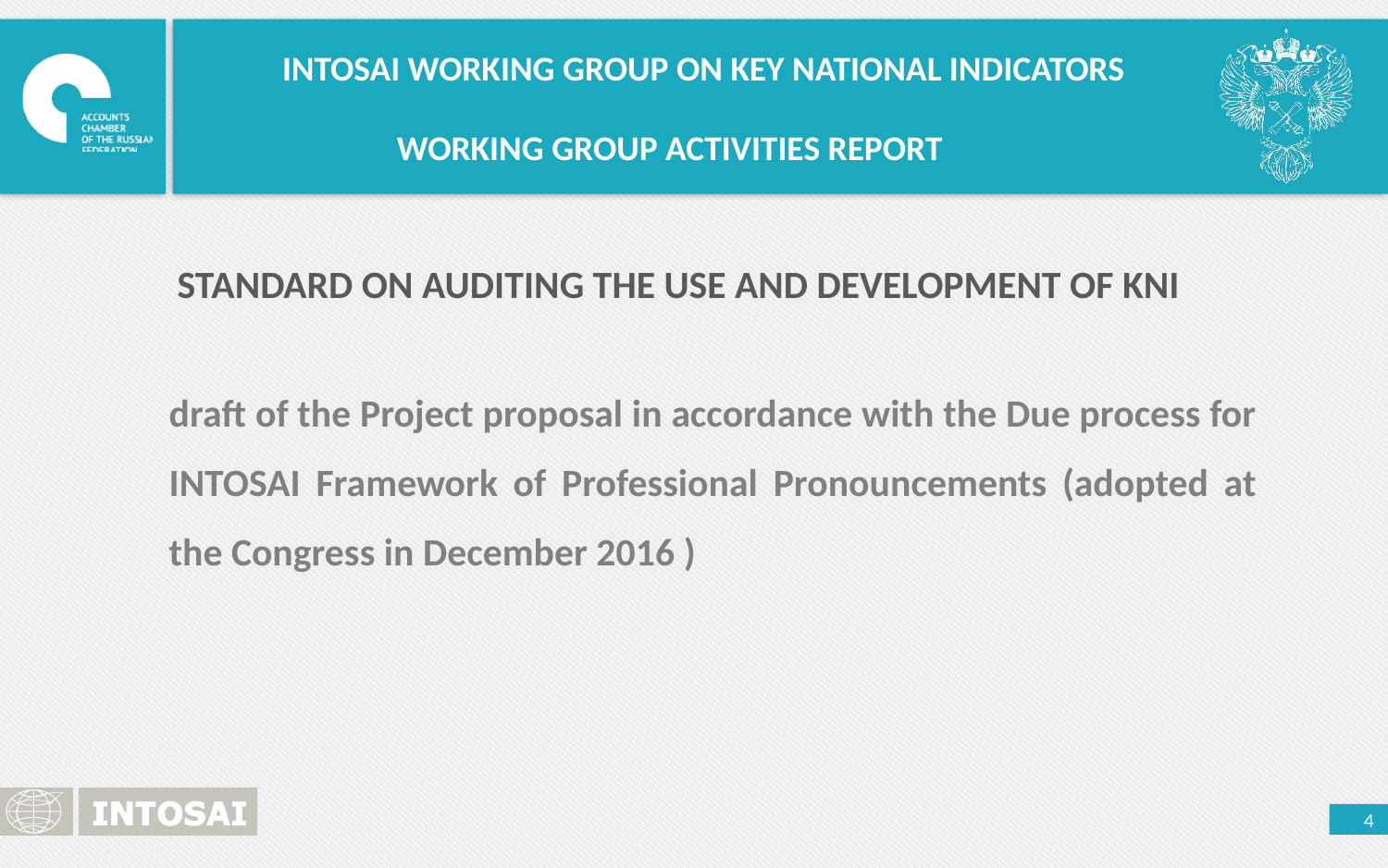

INTOSAI WORKING GROUP ON KEY NATIONAL INDICATORS
WORKING GROUP ACTIVITIES REPORT
STANDARD ON AUDITING THE USE AND DEVELOPMENT OF KNI
draft of the Project proposal in accordance with the Due process for INTOSAI Framework of Professional Pronouncements (adopted at the Congress in December 2016 )